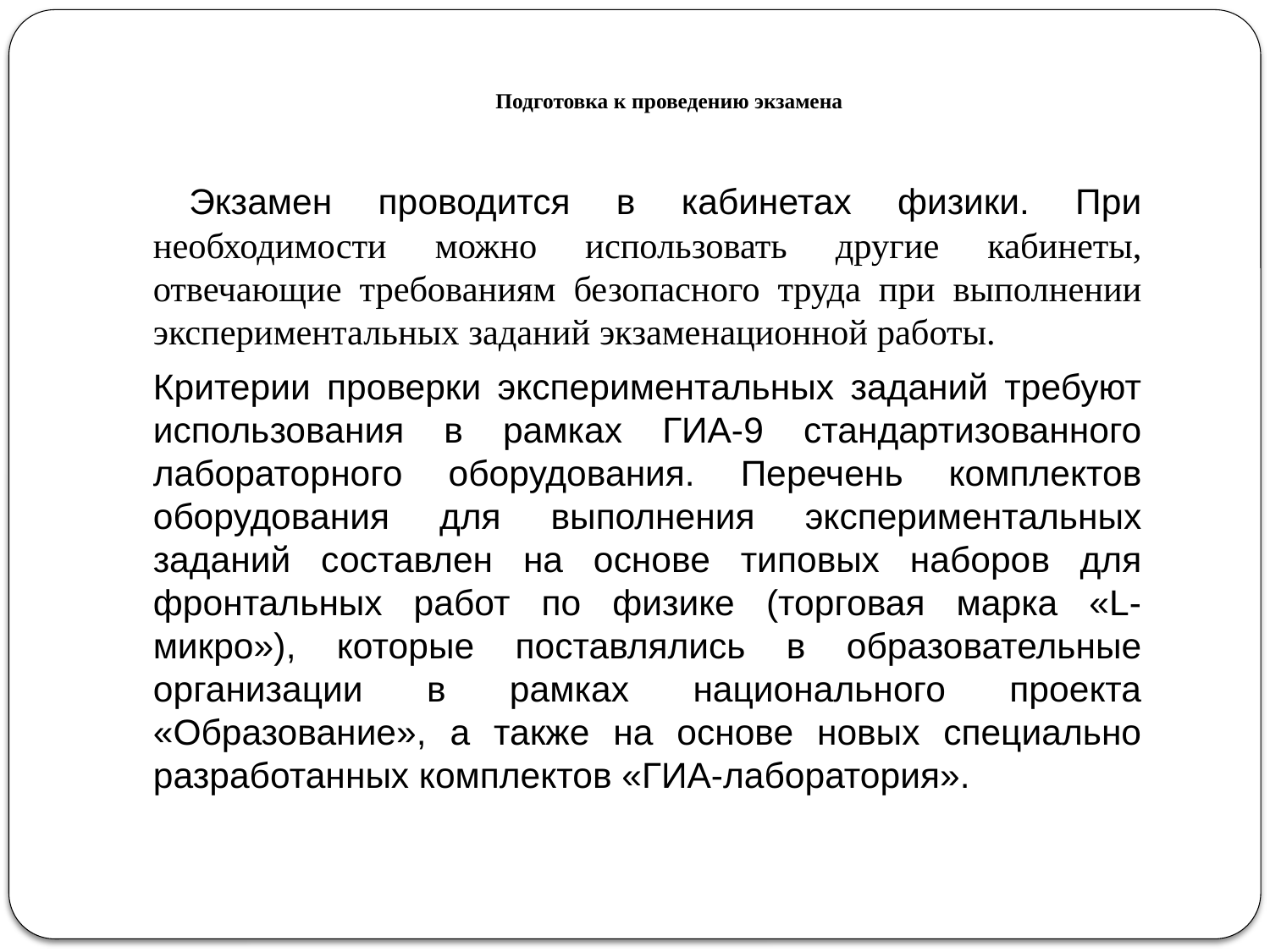

# Подготовка к проведению экзамена
 		Экзамен проводится в кабинетах физики. При необходимости можно использовать другие кабинеты, отвечающие требованиям безопасного труда при выполнении экспериментальных заданий экзаменационной работы.
		Критерии проверки экспериментальных заданий требуют использования в рамках ГИА-9 стандартизованного лабораторного оборудования. Перечень комплектов оборудования для выполнения экспериментальных заданий составлен на основе типовых наборов для фронтальных работ по физике (торговая марка «L-микро»), которые поставлялись в образовательные организации в рамках национального проекта «Образование», а также на основе новых специально разработанных комплектов «ГИА-лаборатория».